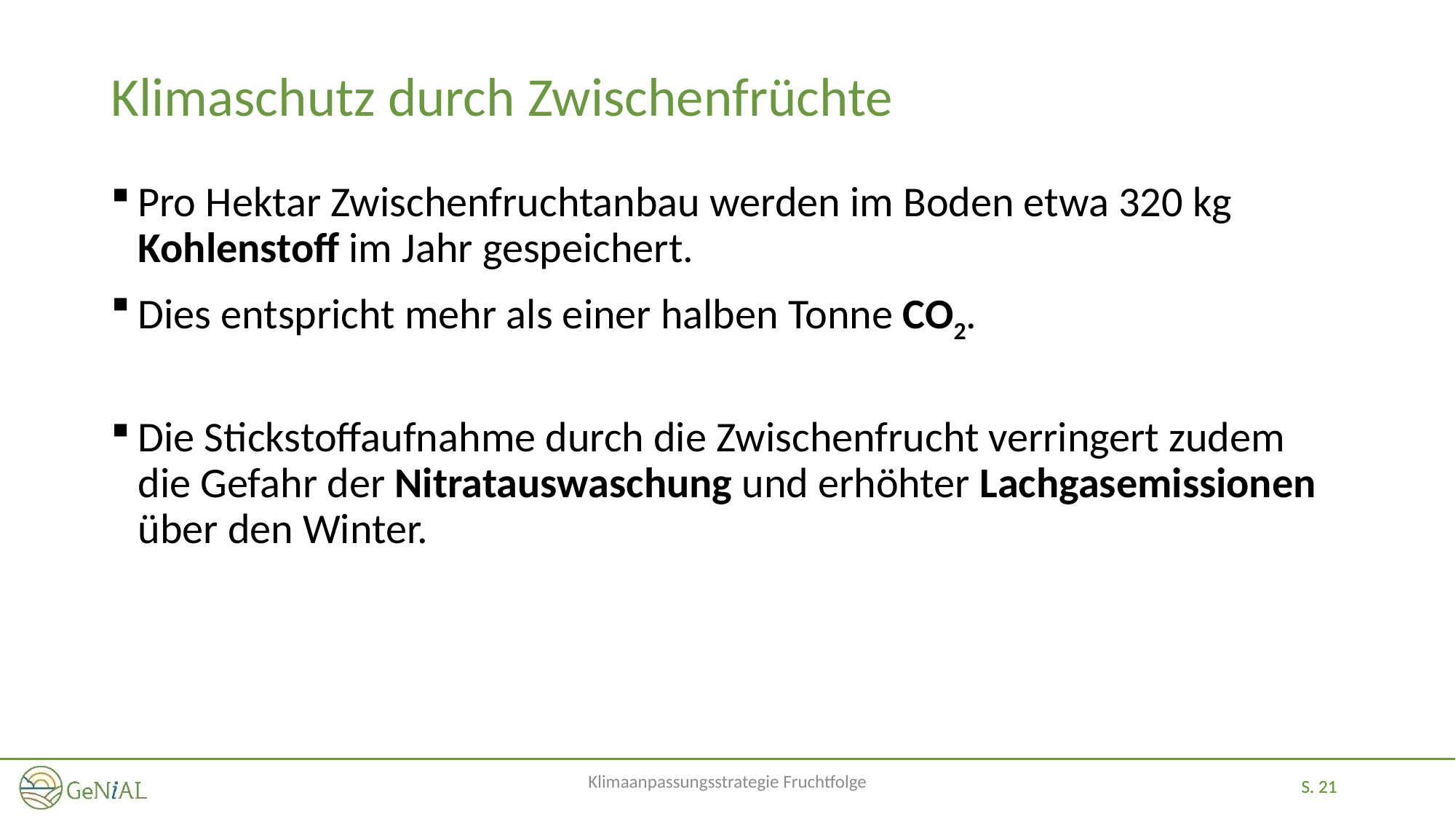

# Klimaschutz durch Zwischenfrüchte
Pro Hektar Zwischenfruchtanbau werden im Boden etwa 320 kg Kohlenstoff im Jahr gespeichert.
Dies entspricht mehr als einer halben Tonne CO2.

Die Stickstoffaufnahme durch die Zwischenfrucht verringert zudem die Gefahr der Nitratauswaschung und erhöhter Lachgasemissionen über den Winter.

Klimaanpassungsstrategie Fruchtfolge